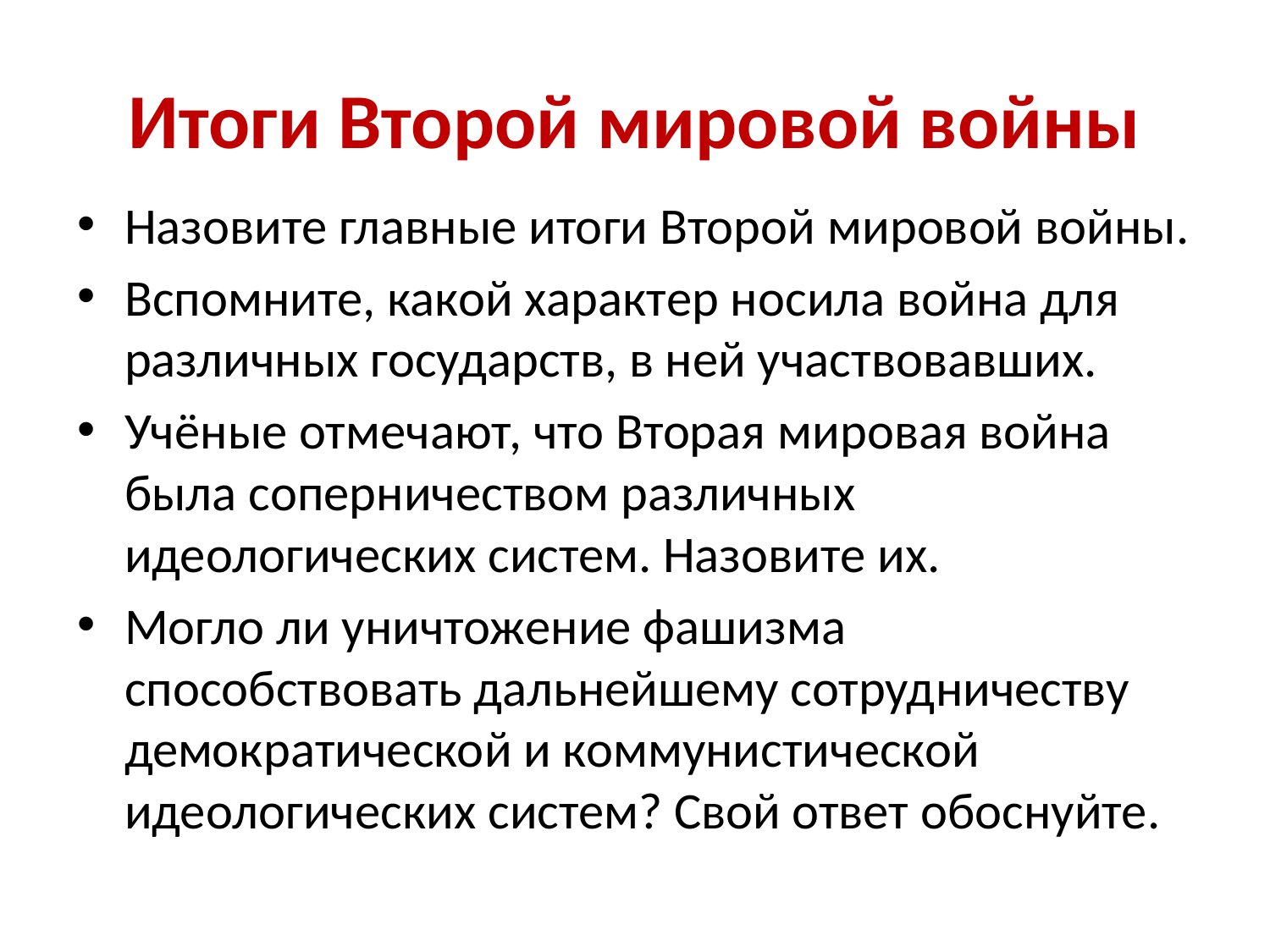

# Итоги Второй мировой войны
Назовите главные итоги Второй мировой войны.
Вспомните, какой характер носила война для различных государств, в ней участвовавших.
Учёные отмечают, что Вторая мировая война была соперничеством различных идеологических систем. Назовите их.
Могло ли уничтожение фашизма способствовать дальнейшему сотрудничеству демократической и коммунистической идеологических систем? Свой ответ обоснуйте.